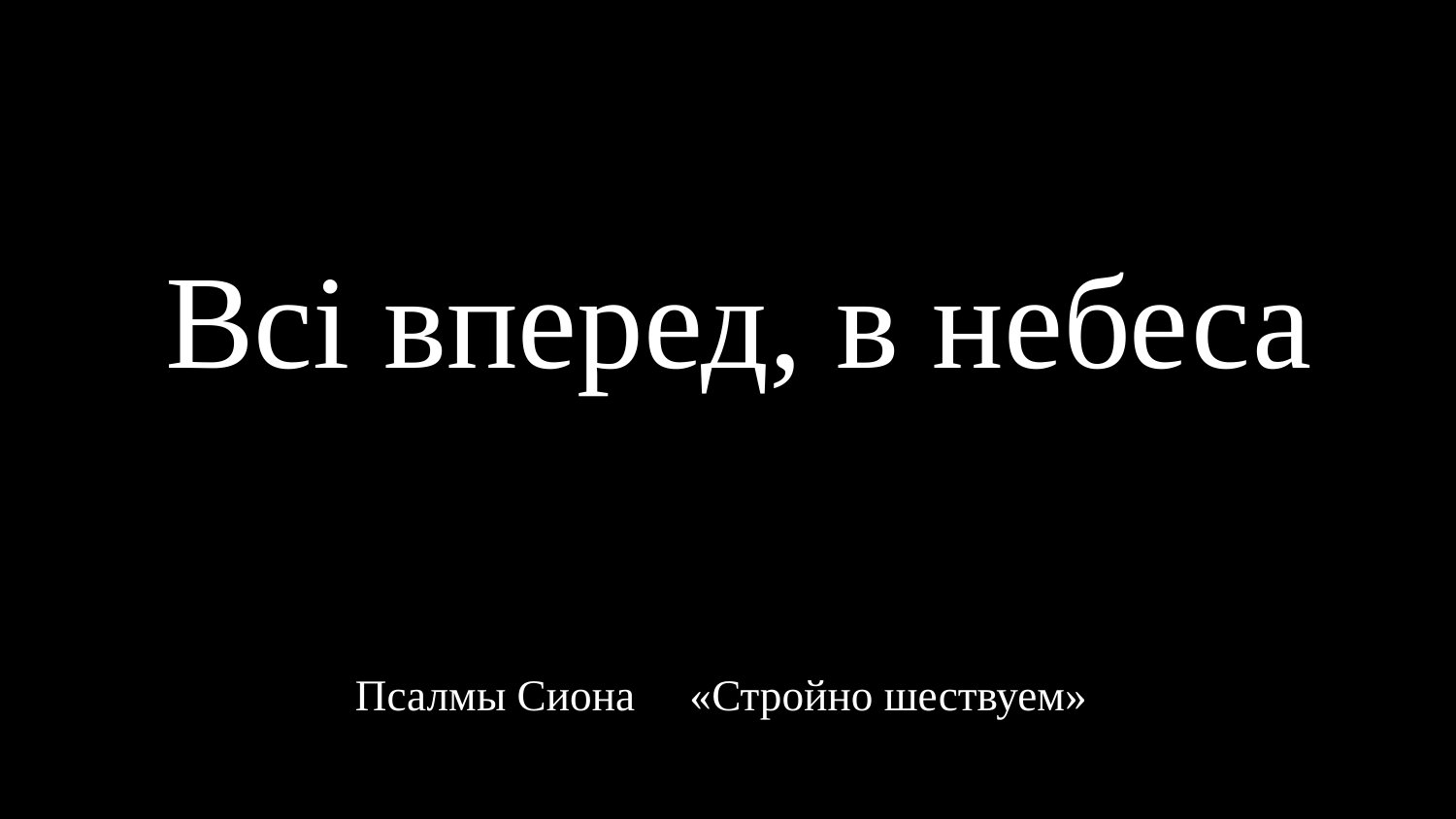

# Всі вперед, в небеса
Псалмы Сиона     «Стройно шествуем»